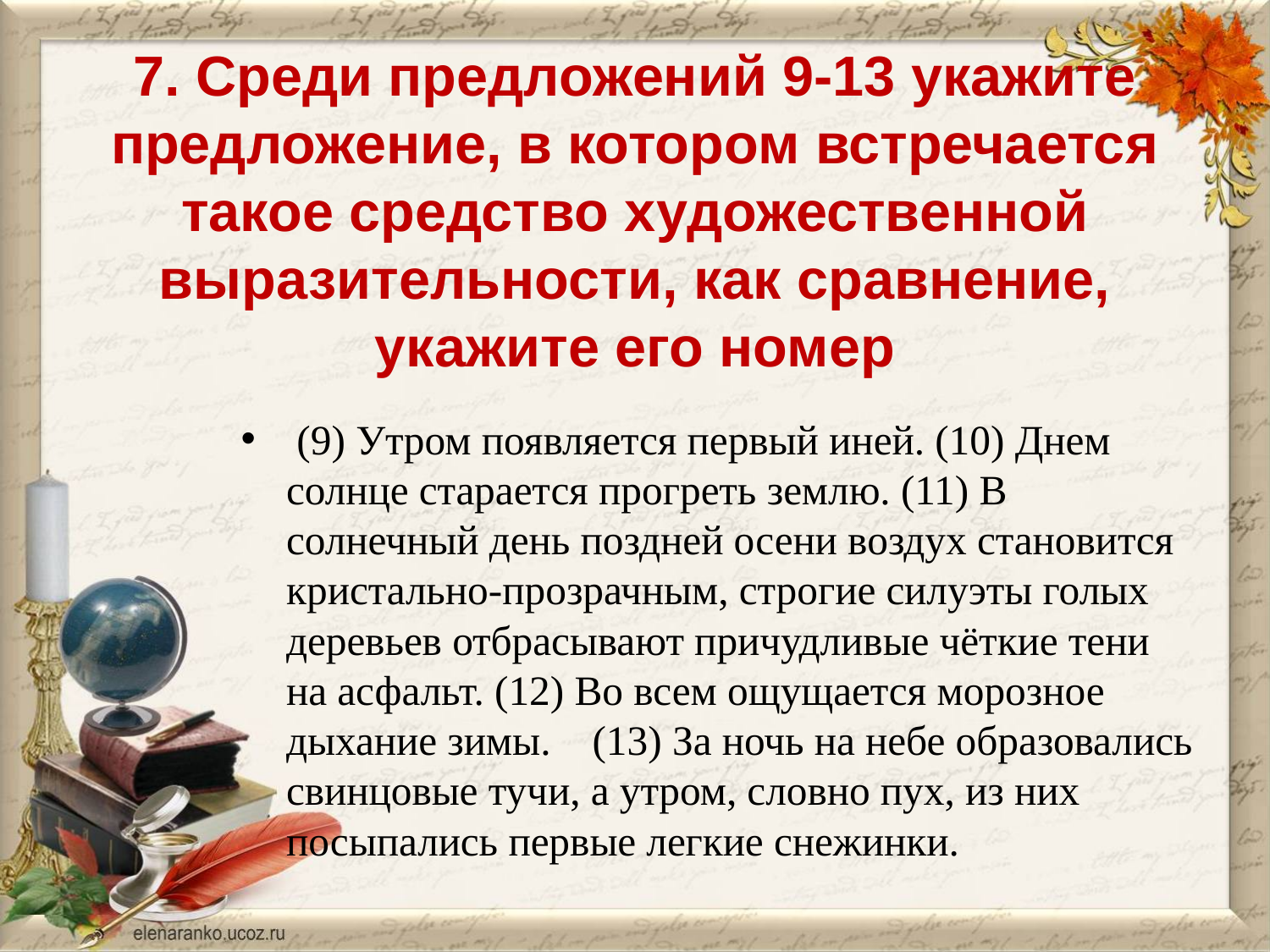

# 7. Среди предложений 9-13 укажите предложение, в котором встречается такое средство художественной выразительности, как сравнение, укажите его номер
 (9) Утром появляется первый иней. (10) Днем солнце старается прогреть землю. (11) В солнечный день поздней осени воздух становится кристально-прозрачным, строгие силуэты голых деревьев отбрасывают причудливые чёткие тени на асфальт. (12) Во всем ощущается морозное дыхание зимы.    (13) За ночь на небе образовались свинцовые тучи, а утром, словно пух, из них посыпались первые легкие снежинки.